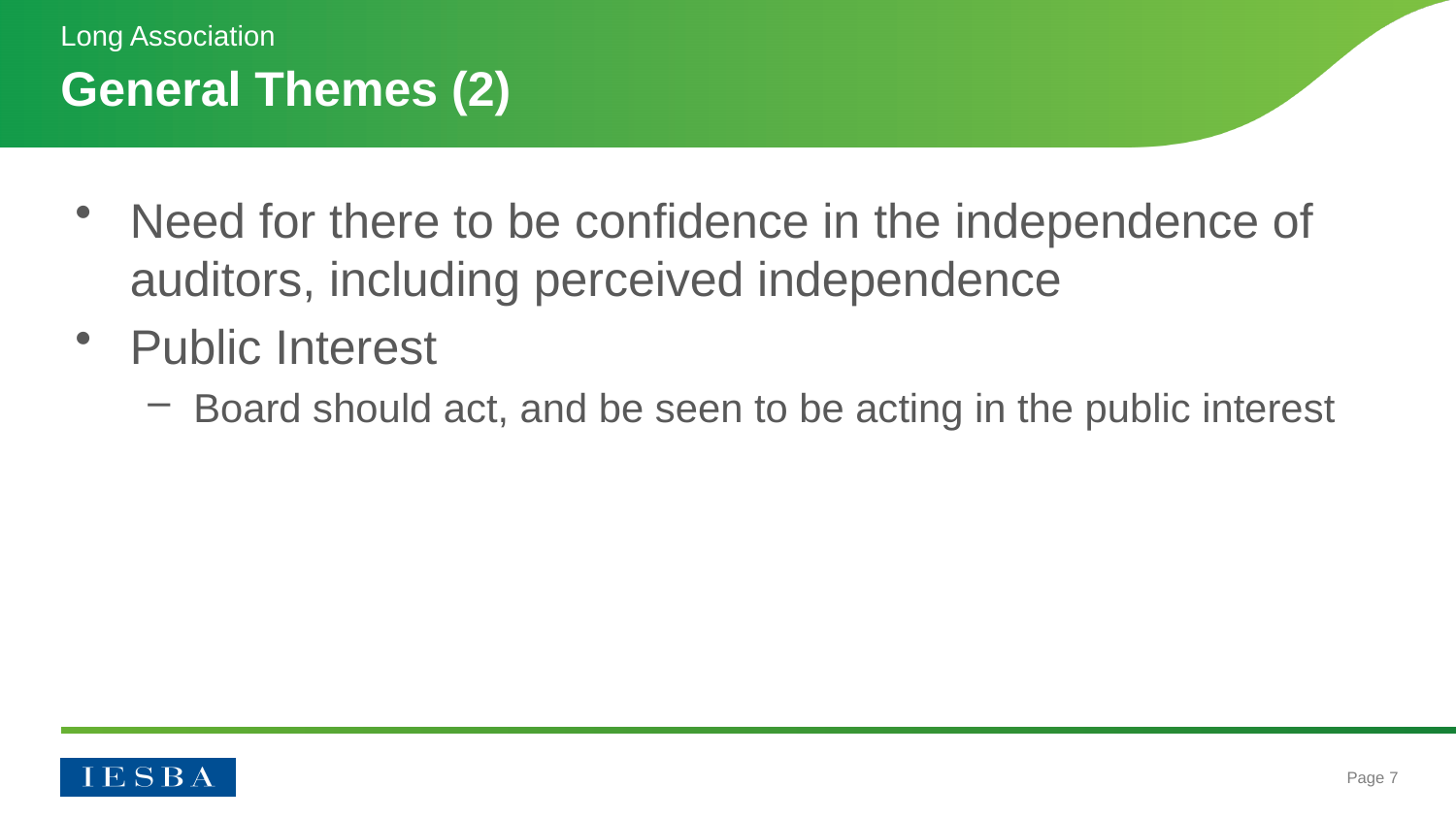

Long Association
# General Themes (2)
Need for there to be confidence in the independence of auditors, including perceived independence
Public Interest
Board should act, and be seen to be acting in the public interest